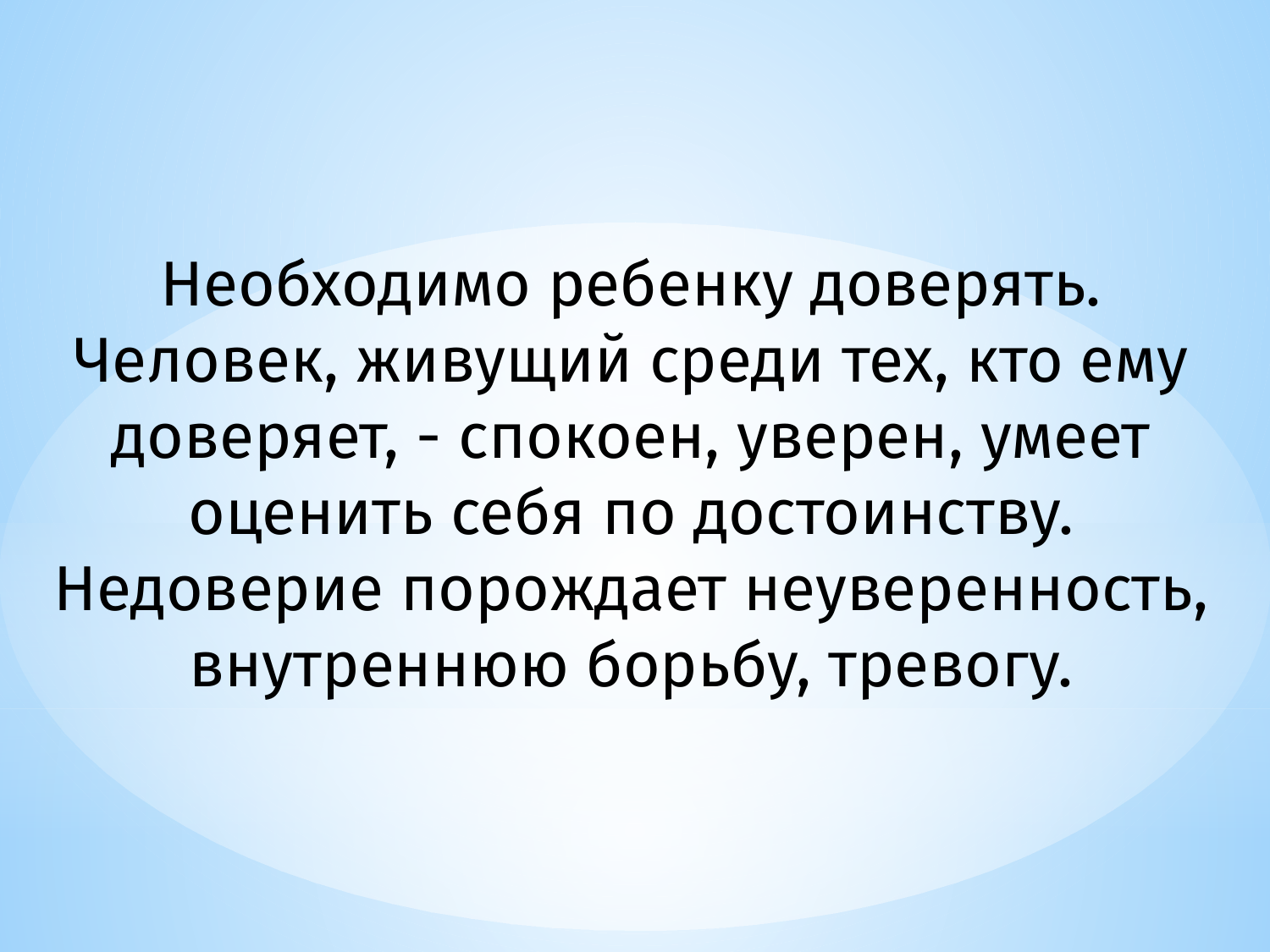

Необходимо ребенку доверять. Человек, живущий среди тех, кто ему доверяет, - спокоен, уверен, умеет оценить себя по достоинству. Недоверие порождает неуверенность, внутреннюю борьбу, тревогу.